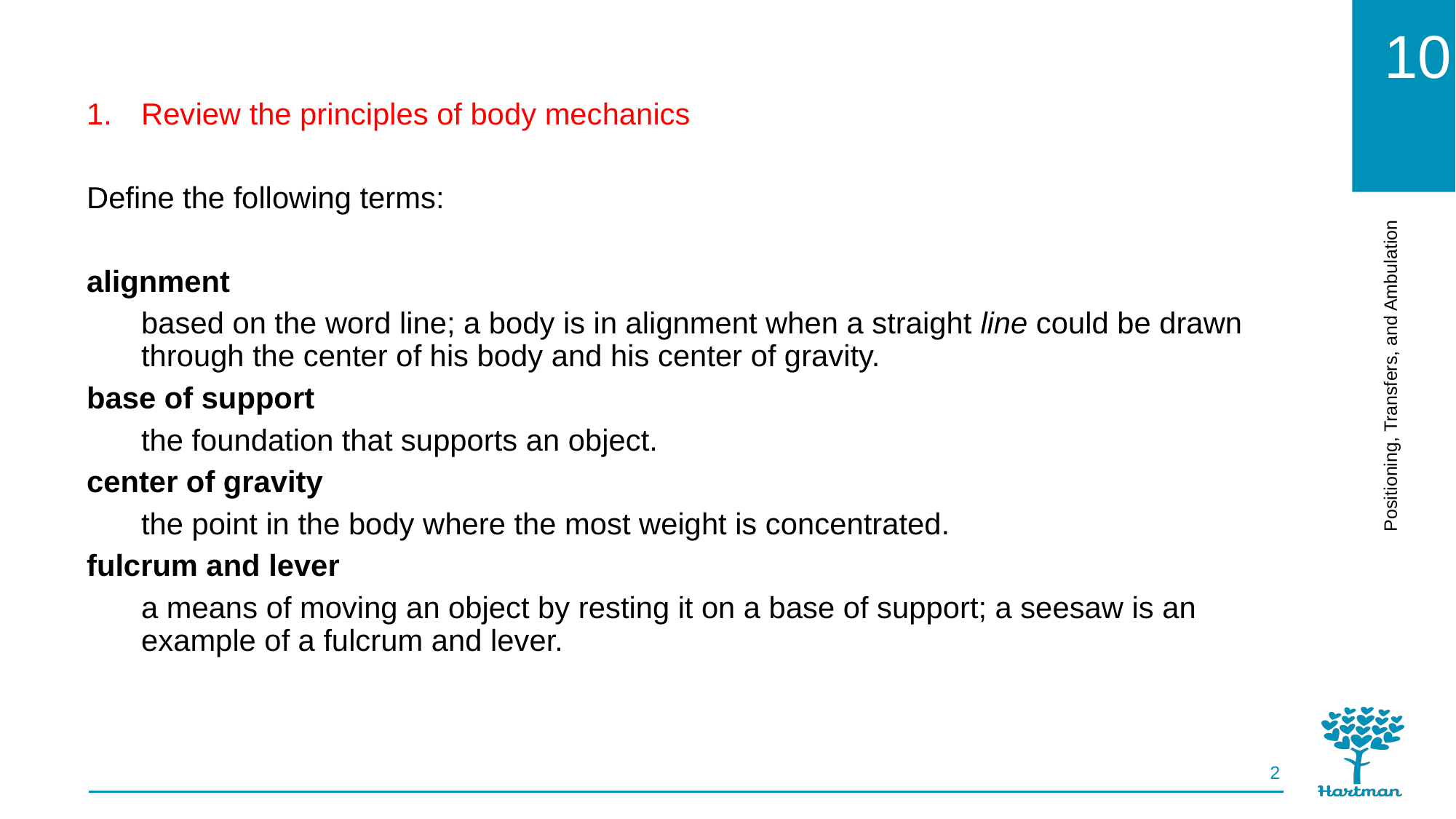

Review the principles of body mechanics

Define the following terms:

alignment
based on the word line; a body is in alignment when a straight line could be drawn through the center of his body and his center of gravity.
base of support
the foundation that supports an object.
center of gravity
the point in the body where the most weight is concentrated.
fulcrum and lever
a means of moving an object by resting it on a base of support; a seesaw is an example of a fulcrum and lever.

2